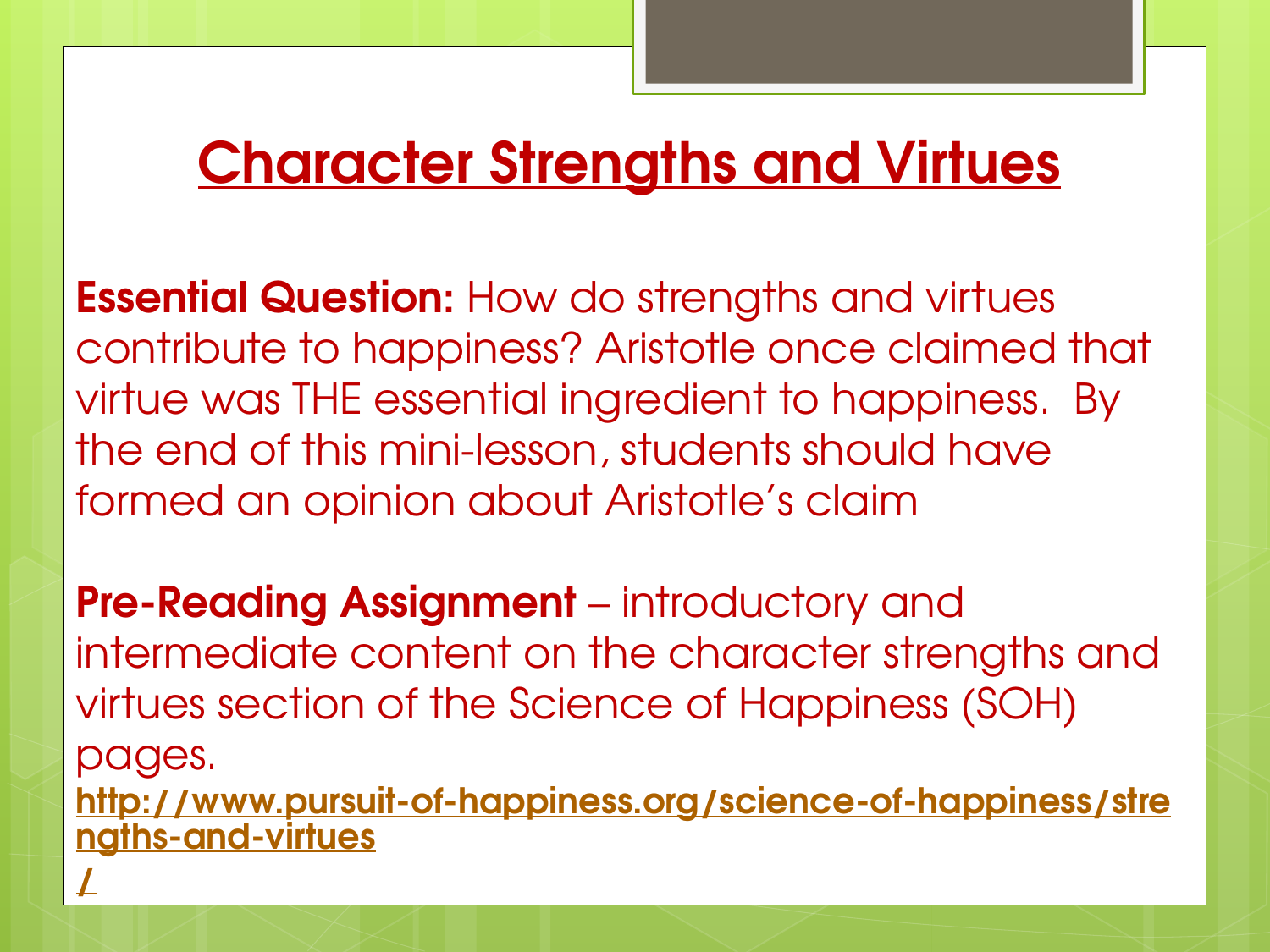

Character Strengths and Virtues

Essential Question: How do strengths and virtues contribute to happiness? Aristotle once claimed that virtue was THE essential ingredient to happiness.  By the end of this mini-lesson, students should have formed an opinion about Aristotle’s claim

Pre-Reading Assignment – introductory and intermediate content on the character strengths and virtues section of the Science of Happiness (SOH) pages.
http://www.pursuit-of-happiness.org/science-of-happiness/strengths-and-virtues/